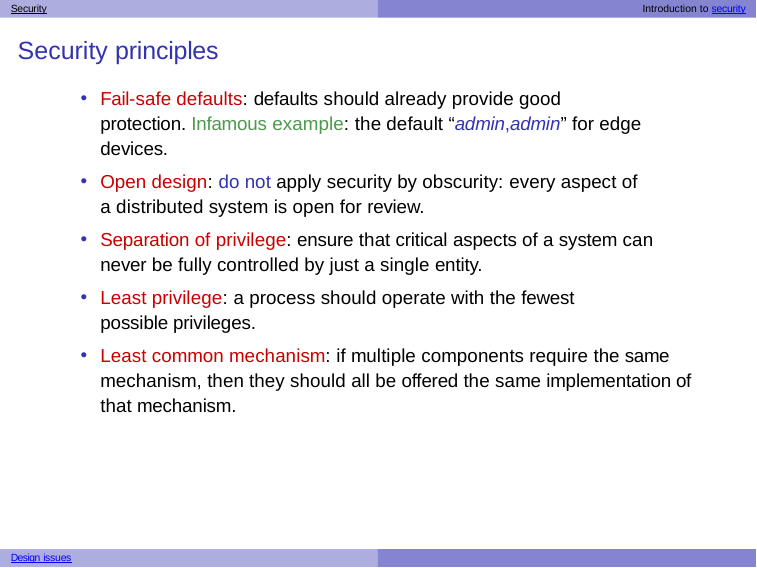

Security	Introduction to security
# Security principles
Fail-safe defaults: defaults should already provide good protection. Infamous example: the default “admin,admin” for edge devices.
Open design: do not apply security by obscurity: every aspect of a distributed system is open for review.
Separation of privilege: ensure that critical aspects of a system can never be fully controlled by just a single entity.
Least privilege: a process should operate with the fewest possible privileges.
Least common mechanism: if multiple components require the same mechanism, then they should all be offered the same implementation of that mechanism.

Design issues